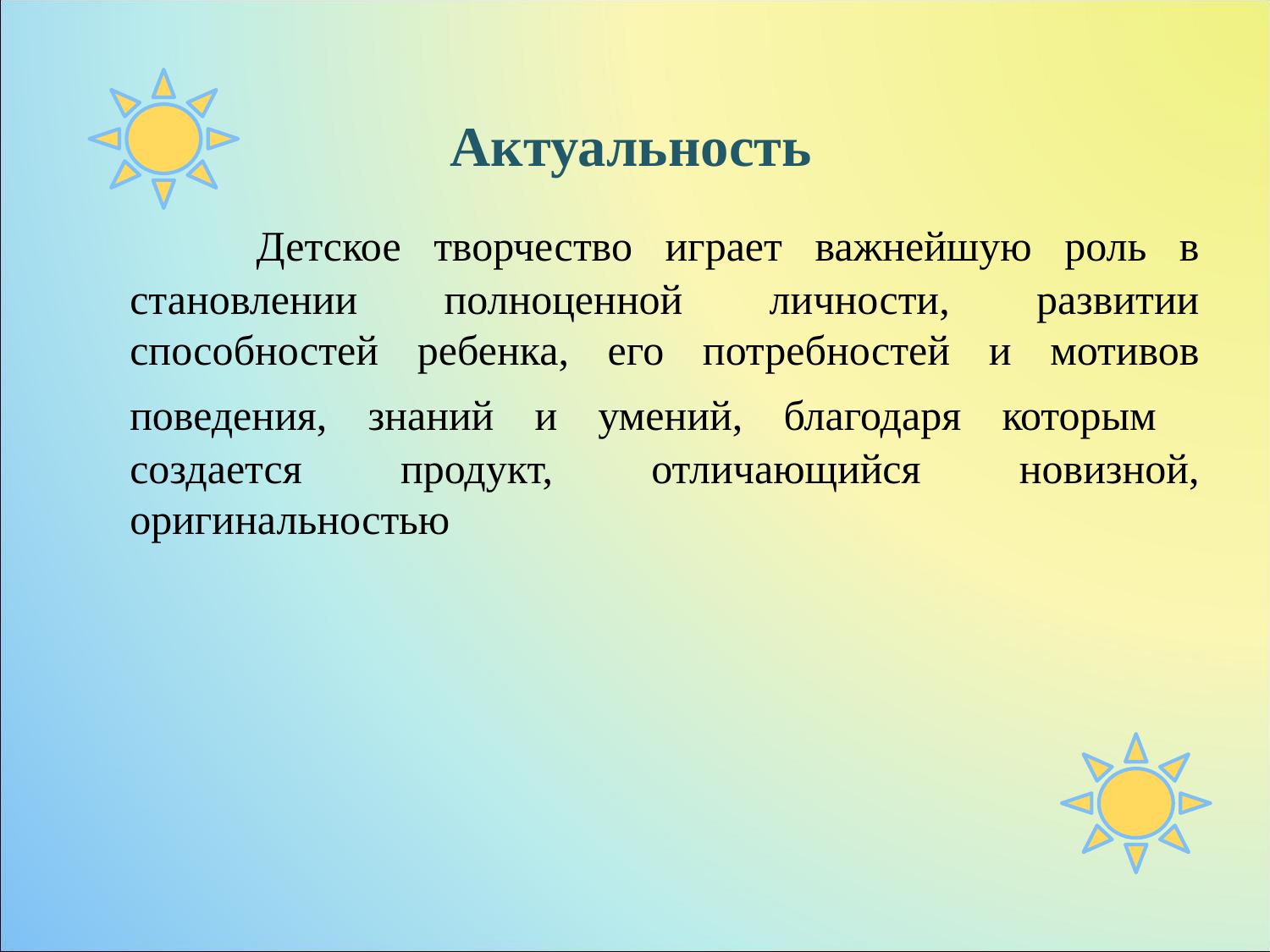

# Актуальность
     Детское творчество играет важнейшую роль в становлении полноценной личности, развитии способностей ребенка, его потребностей и мотивов поведения, знаний и умений, благодаря которым  создается продукт, отличающийся новизной, оригинальностью